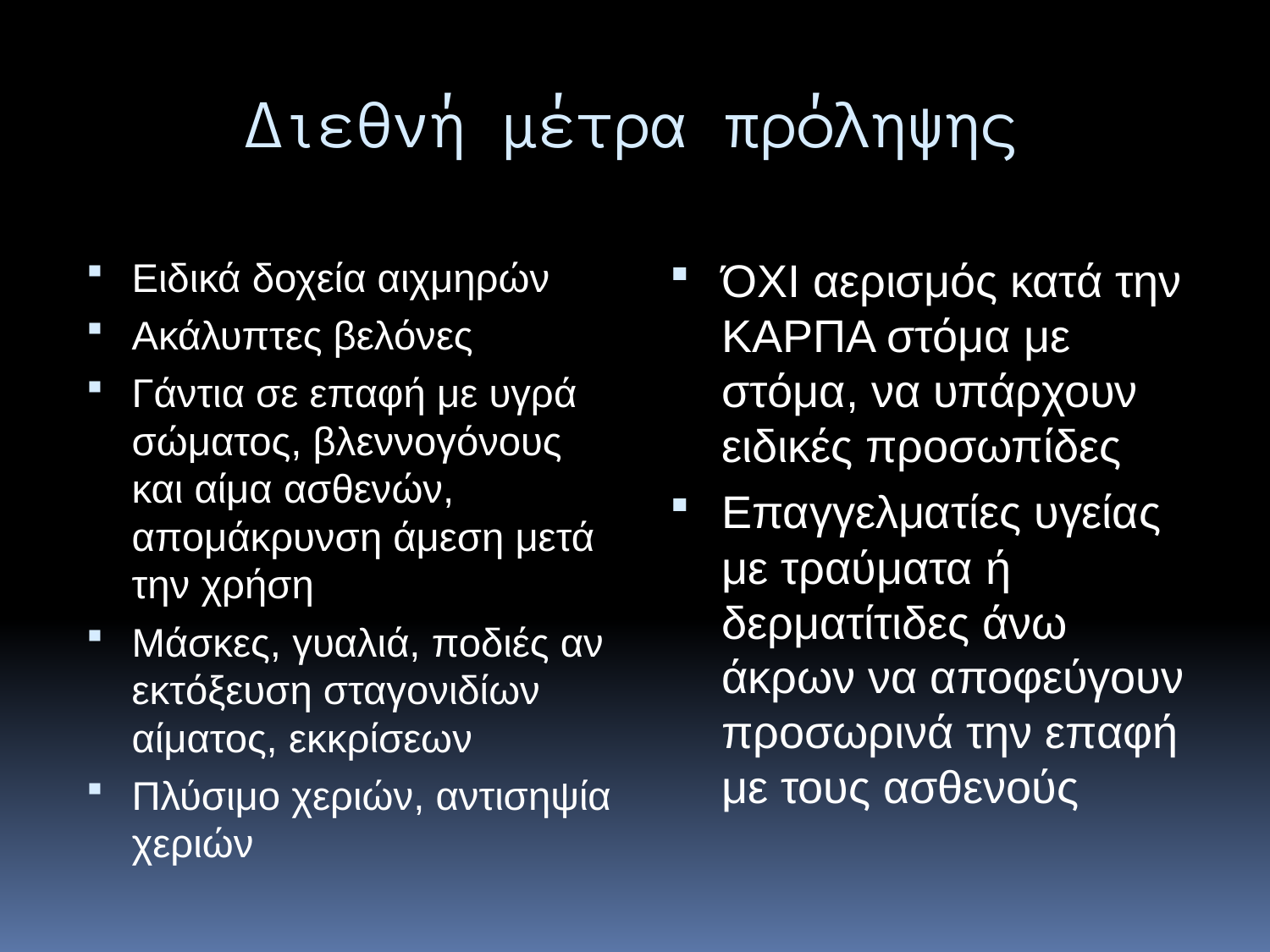

# Διεθνή μέτρα πρόληψης
Ειδικά δοχεία αιχμηρών
Ακάλυπτες βελόνες
Γάντια σε επαφή με υγρά σώματος, βλεννογόνους και αίμα ασθενών, απομάκρυνση άμεση μετά την χρήση
Μάσκες, γυαλιά, ποδιές αν εκτόξευση σταγονιδίων αίματος, εκκρίσεων
Πλύσιμο χεριών, αντισηψία χεριών
ΌΧΙ αερισμός κατά την ΚΑΡΠΑ στόμα με στόμα, να υπάρχουν ειδικές προσωπίδες
Επαγγελματίες υγείας με τραύματα ή δερματίτιδες άνω άκρων να αποφεύγουν προσωρινά την επαφή με τους ασθενούς